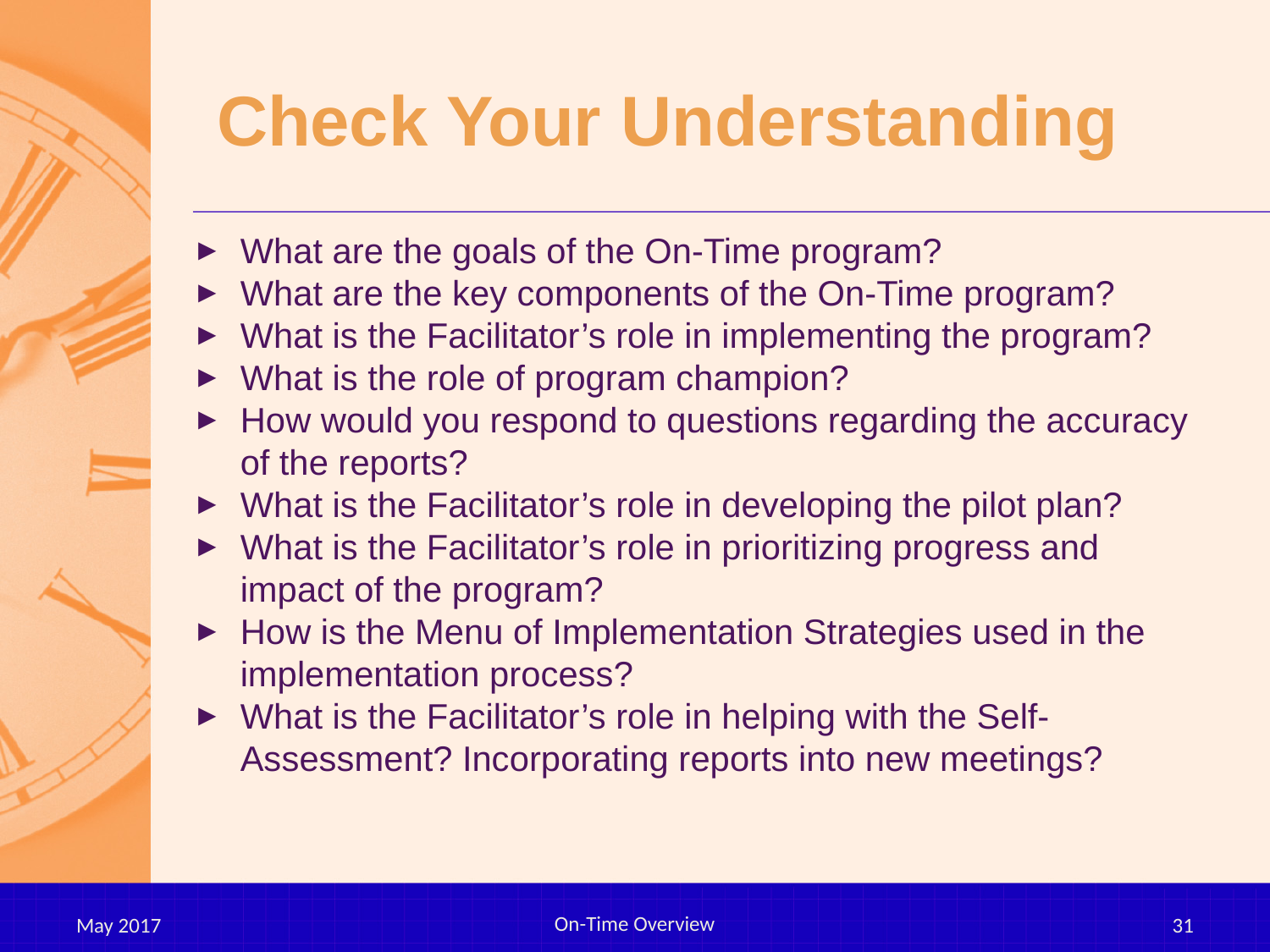

# Check Your Understanding
What are the goals of the On-Time program?
What are the key components of the On-Time program?
What is the Facilitator’s role in implementing the program?
What is the role of program champion?
How would you respond to questions regarding the accuracy of the reports?
What is the Facilitator’s role in developing the pilot plan?
What is the Facilitator’s role in prioritizing progress and impact of the program?
How is the Menu of Implementation Strategies used in the implementation process?
What is the Facilitator’s role in helping with the Self-Assessment? Incorporating reports into new meetings?

On-Time Overview
May 2017
31